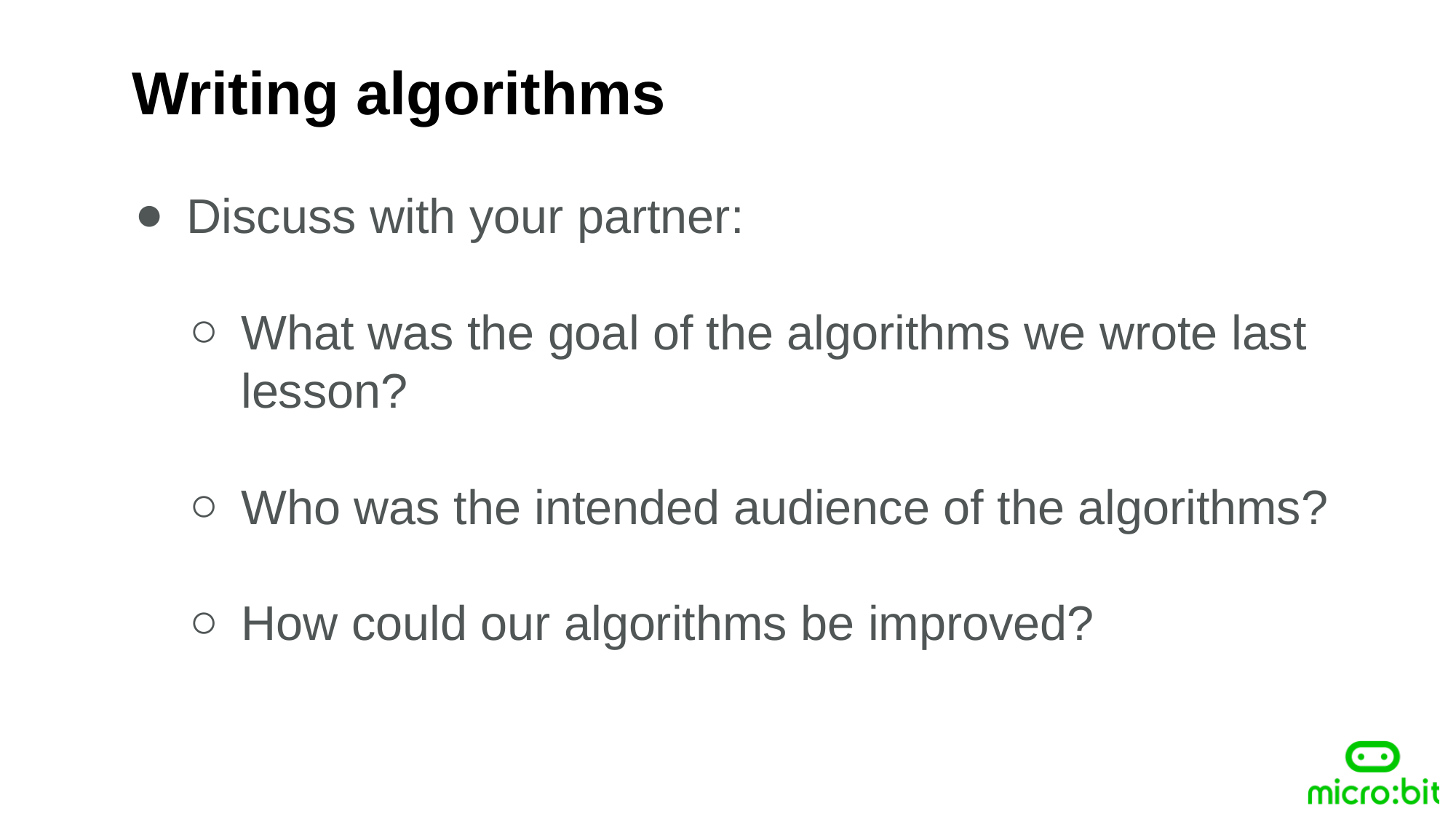

Writing algorithms

Discuss with your partner:
What was the goal of the algorithms we wrote last lesson?

Who was the intended audience of the algorithms?

How could our algorithms be improved?